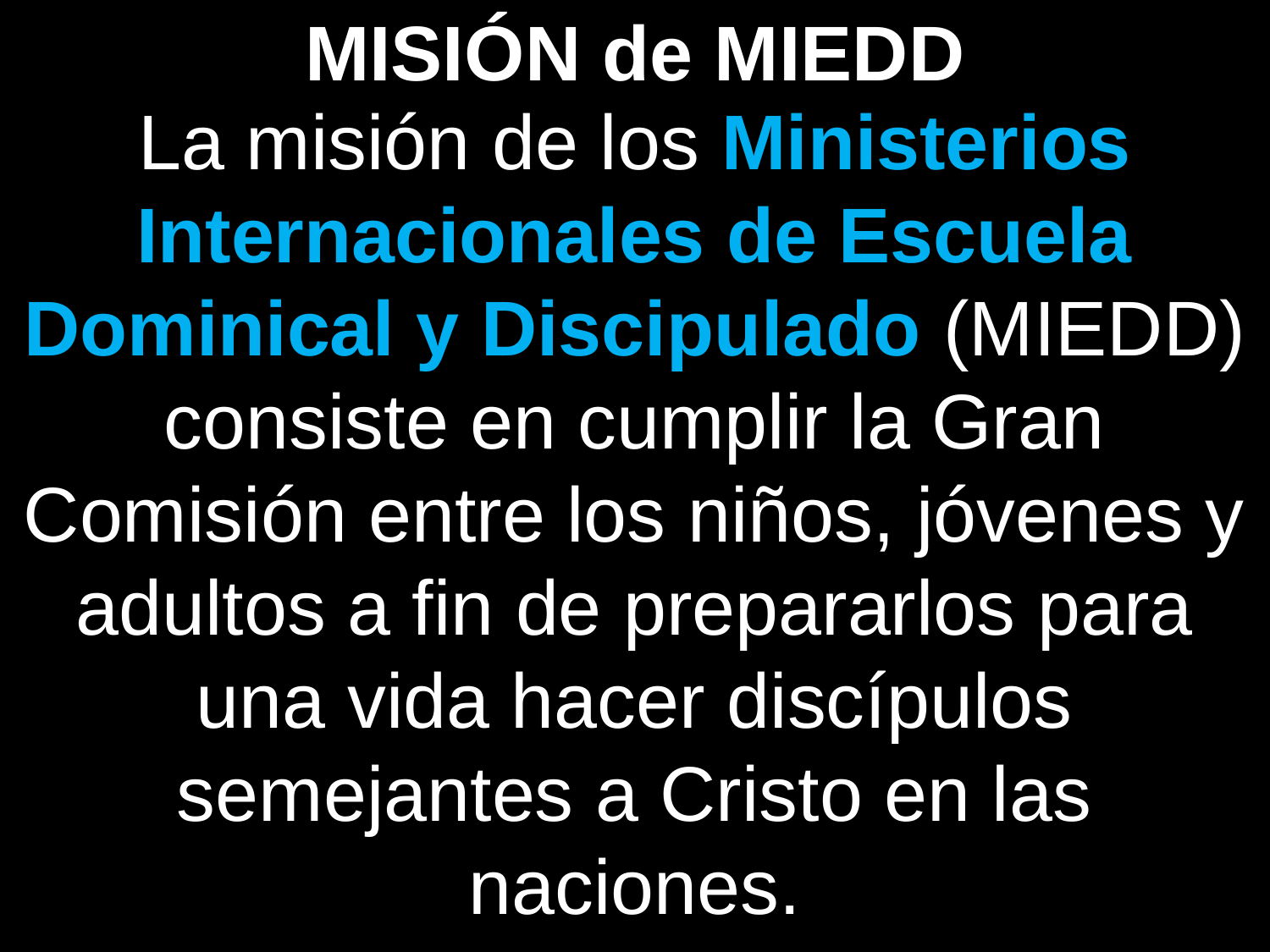

# MISIÓN de MIEDD
La misión de los Ministerios Internacionales de Escuela Dominical y Discipulado (MIEDD) consiste en cumplir la Gran Comisión entre los niños, jóvenes y adultos a fin de prepararlos para una vida hacer discípulos semejantes a Cristo en las naciones.